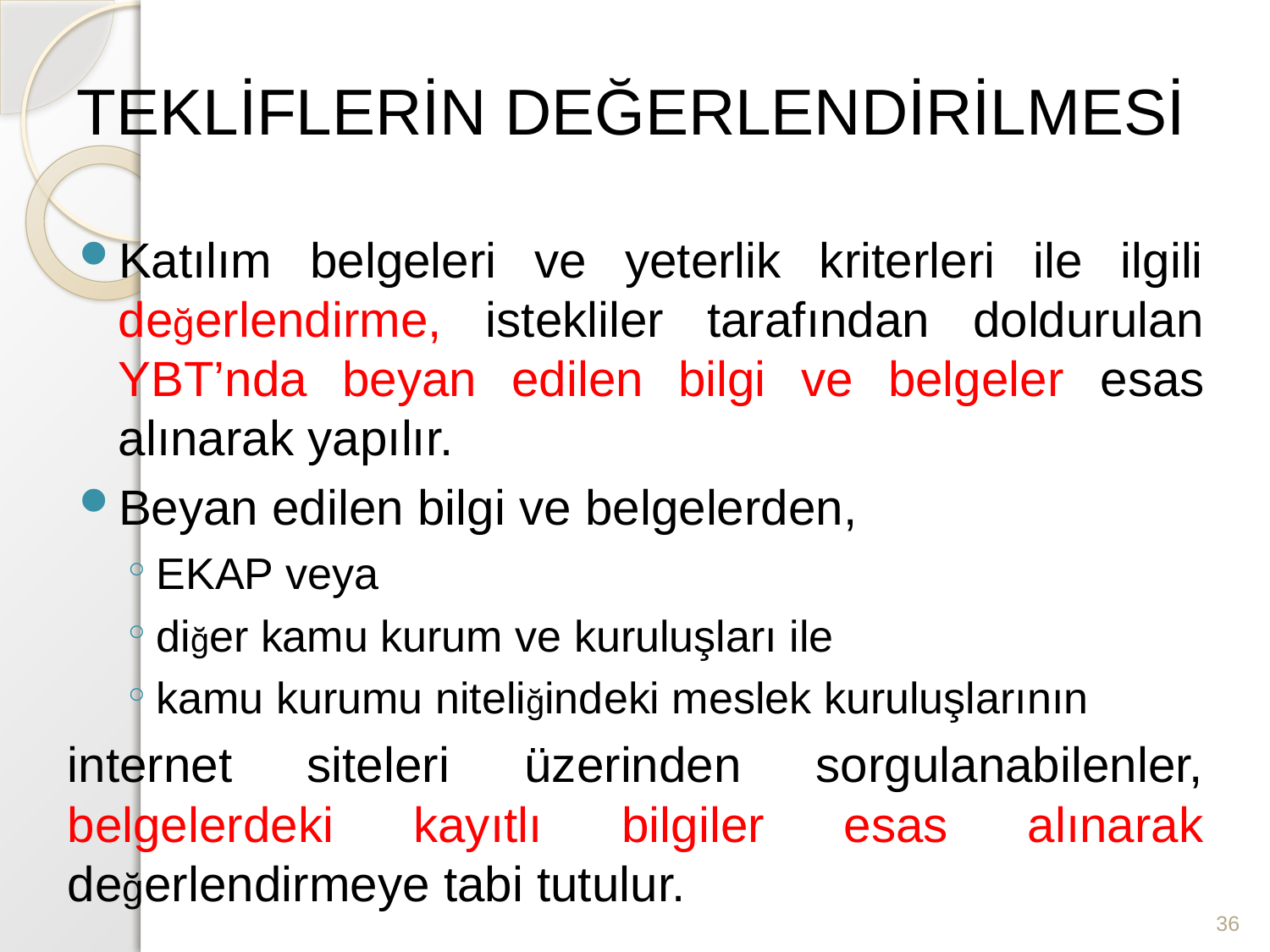

# TEKLİFLERİN DEĞERLENDİRİLMESİ
Katılım belgeleri ve yeterlik kriterleri ile ilgili değerlendirme, istekliler tarafından doldurulan YBT’nda beyan edilen bilgi ve belgeler esas alınarak yapılır.
Beyan edilen bilgi ve belgelerden,
EKAP veya
diğer kamu kurum ve kuruluşları ile
kamu kurumu niteliğindeki meslek kuruluşlarının
internet siteleri üzerinden sorgulanabilenler, belgelerdeki kayıtlı bilgiler esas alınarak değerlendirmeye tabi tutulur.

36